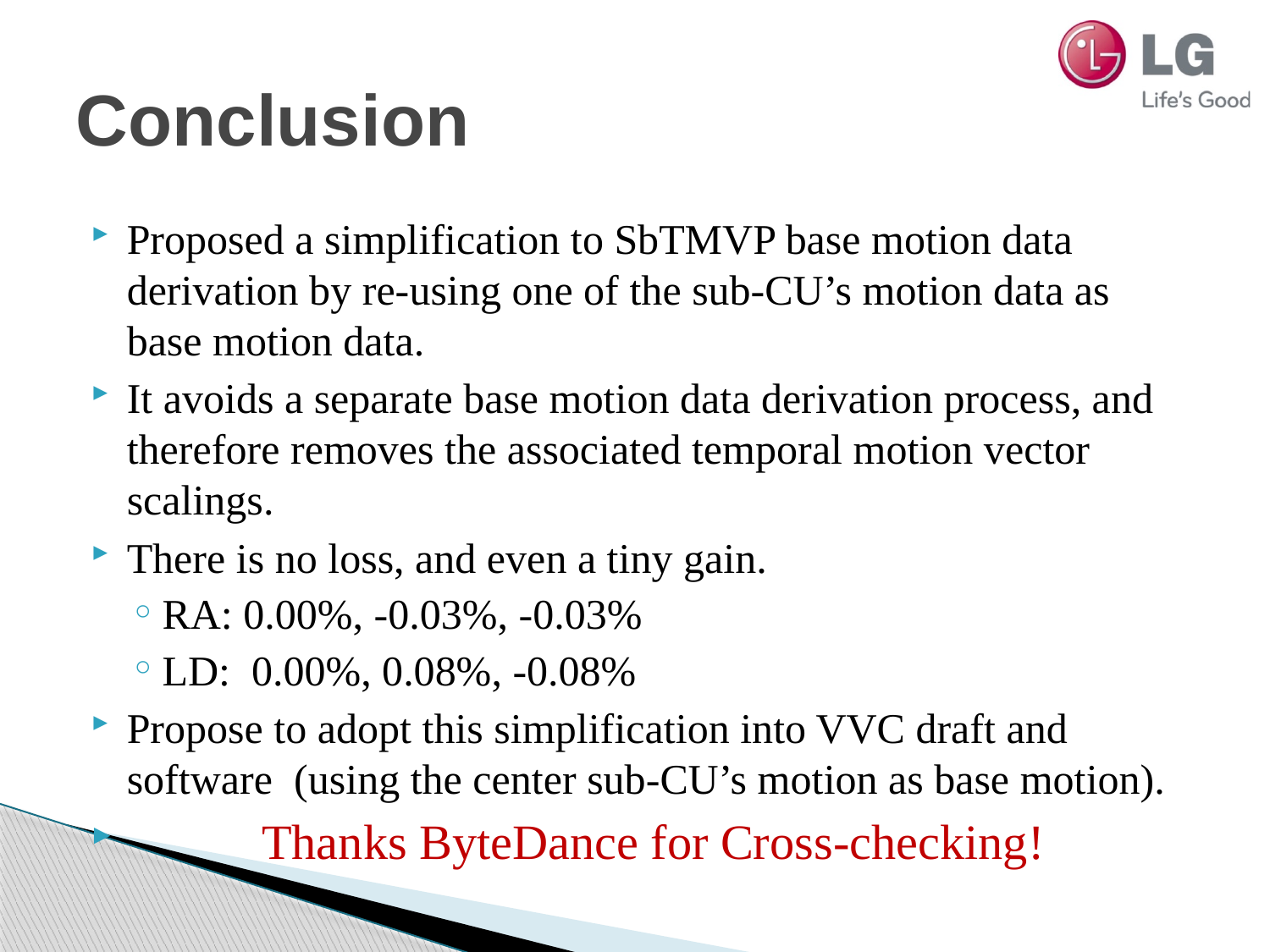

# Conclusion
Proposed a simplification to SbTMVP base motion data derivation by re-using one of the sub-CU’s motion data as base motion data.
It avoids a separate base motion data derivation process, and therefore removes the associated temporal motion vector scalings.
There is no loss, and even a tiny gain.
RA: 0.00%, -0.03%, -0.03%
LD:  0.00%, 0.08%, -0.08%
Propose to adopt this simplification into VVC draft and software  (using the center sub-CU’s motion as base motion).
           Thanks ByteDance for Cross-checking!